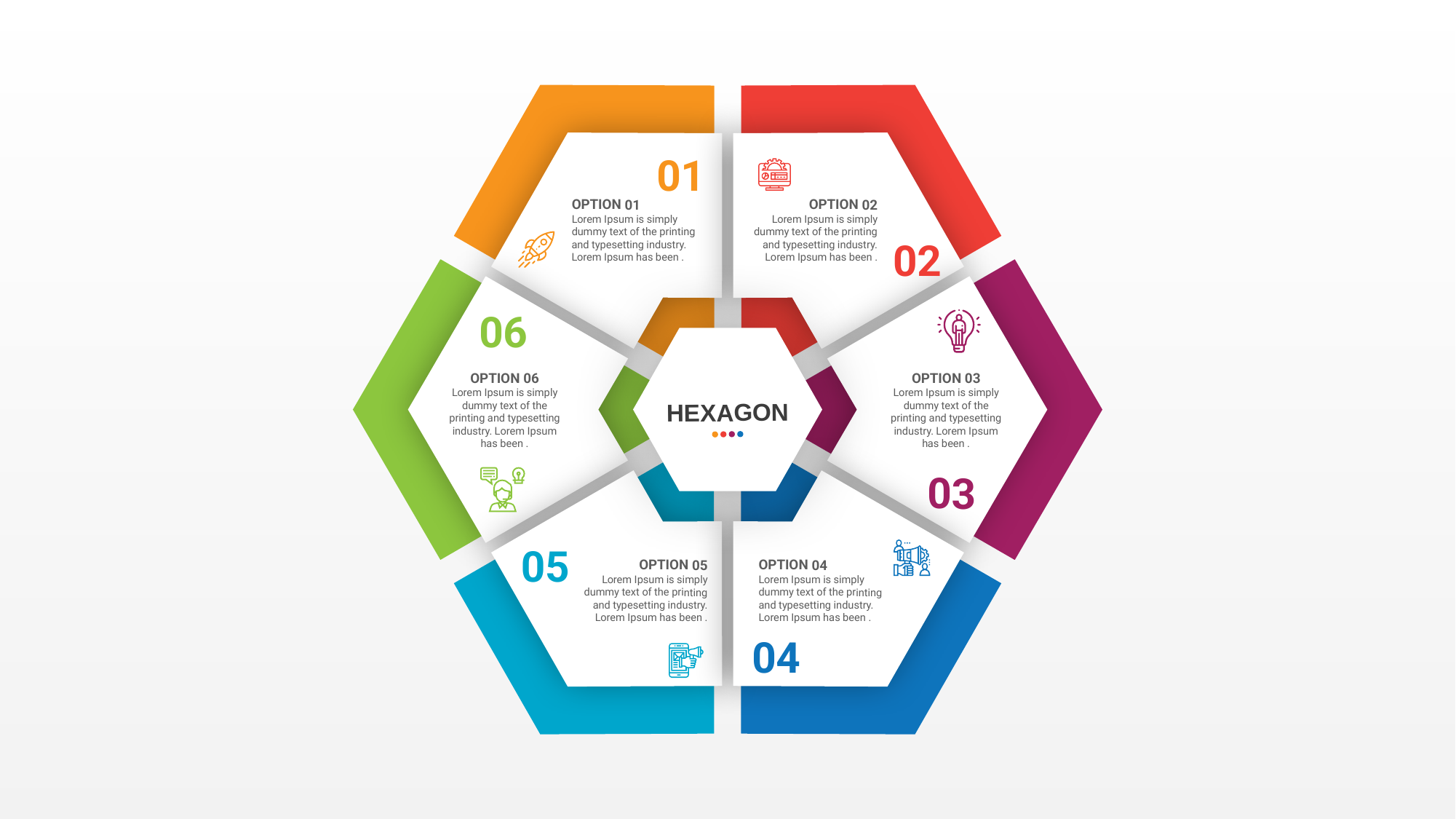

01

OPTION 02
Lorem Ipsum is simply dummy text of the printing and typesetting industry. Lorem Ipsum has been .
OPTION 01
Lorem Ipsum is simply dummy text of the printing and typesetting industry. Lorem Ipsum has been .

02

06

OPTION 06
Lorem Ipsum is simply dummy text of the printing and typesetting industry. Lorem Ipsum has been .
OPTION 03
Lorem Ipsum is simply dummy text of the printing and typesetting industry. Lorem Ipsum has been .
HEXAGON

03

05
OPTION 05
Lorem Ipsum is simply dummy text of the printing and typesetting industry. Lorem Ipsum has been .
OPTION 04
Lorem Ipsum is simply dummy text of the printing and typesetting industry. Lorem Ipsum has been .
04